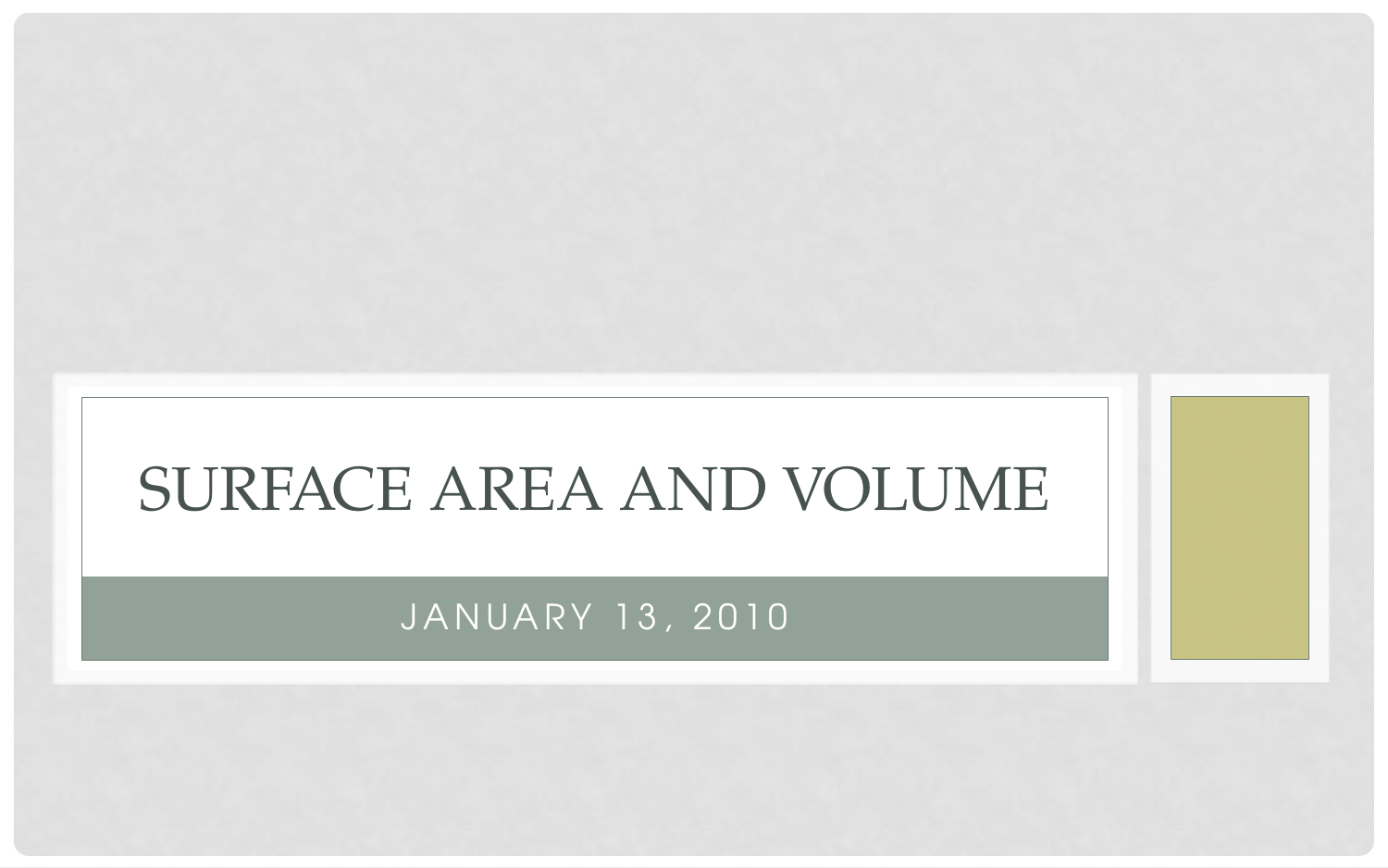

# Surface Area and Volume
January 13, 2010